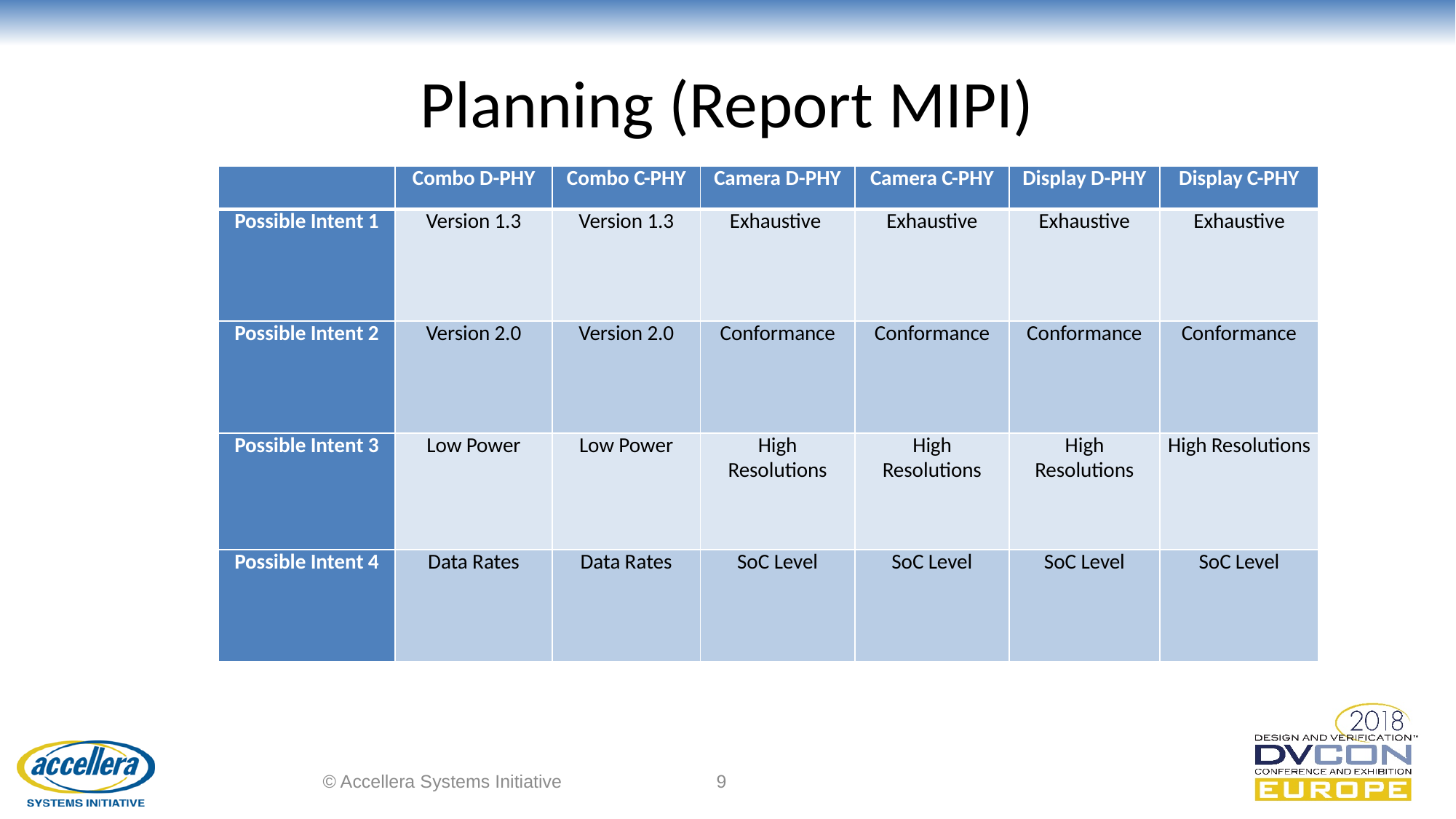

# Planning (Report MIPI)
|  | Combo D-PHY | Combo C-PHY | Camera D-PHY | Camera C-PHY | Display D-PHY | Display C-PHY |
| --- | --- | --- | --- | --- | --- | --- |
| Possible Intent 1 | Version 1.3 | Version 1.3 | Exhaustive | Exhaustive | Exhaustive | Exhaustive |
| Possible Intent 2 | Version 2.0 | Version 2.0 | Conformance | Conformance | Conformance | Conformance |
| Possible Intent 3 | Low Power | Low Power | High Resolutions | High Resolutions | High Resolutions | High Resolutions |
| Possible Intent 4 | Data Rates | Data Rates | SoC Level | SoC Level | SoC Level | SoC Level |
© Accellera Systems Initiative
9